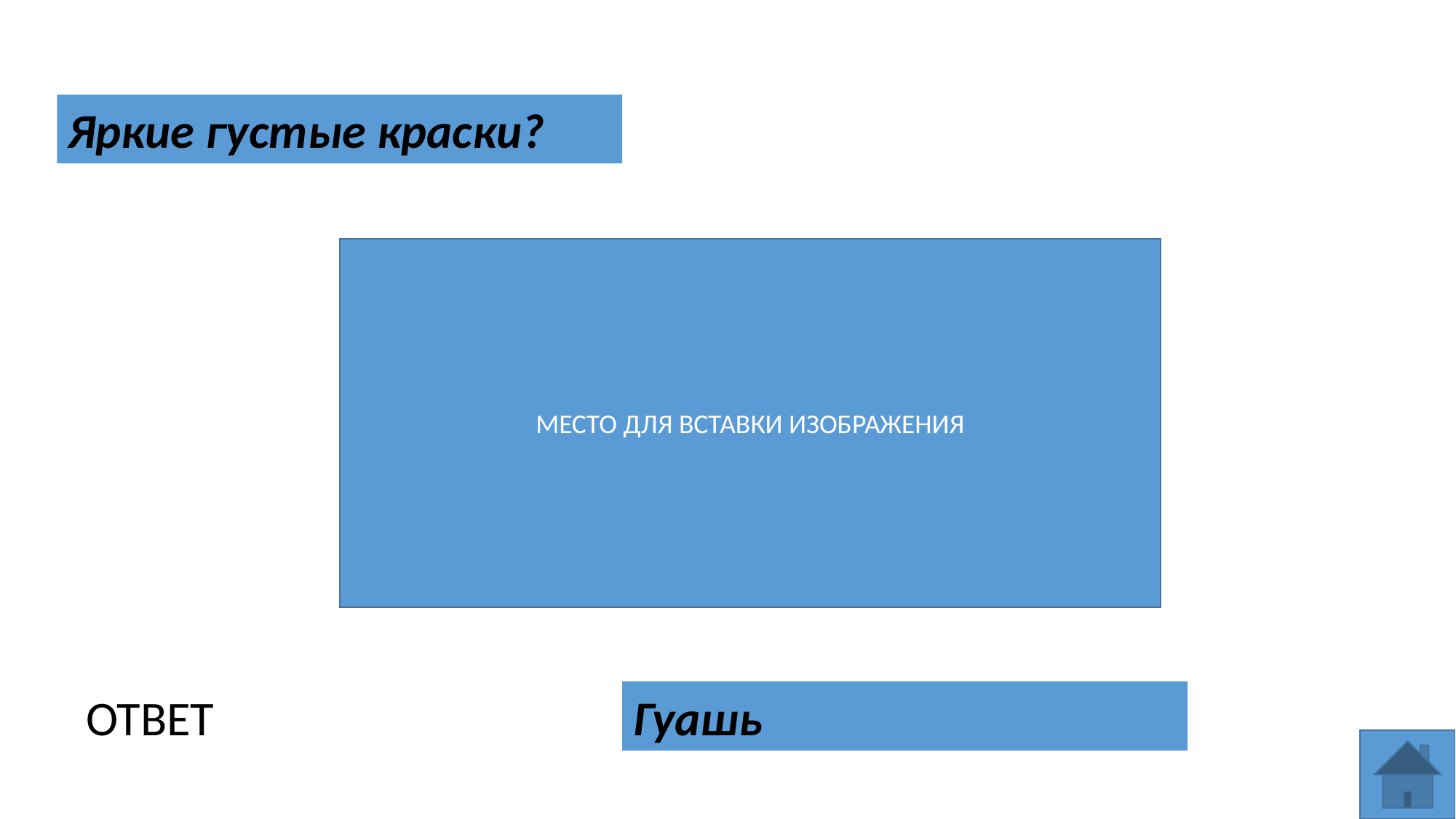

Яркие густые краски?
МЕСТО ДЛЯ ВСТАВКИ ИЗОБРАЖЕНИЯ
Гуашь
ОТВЕТ